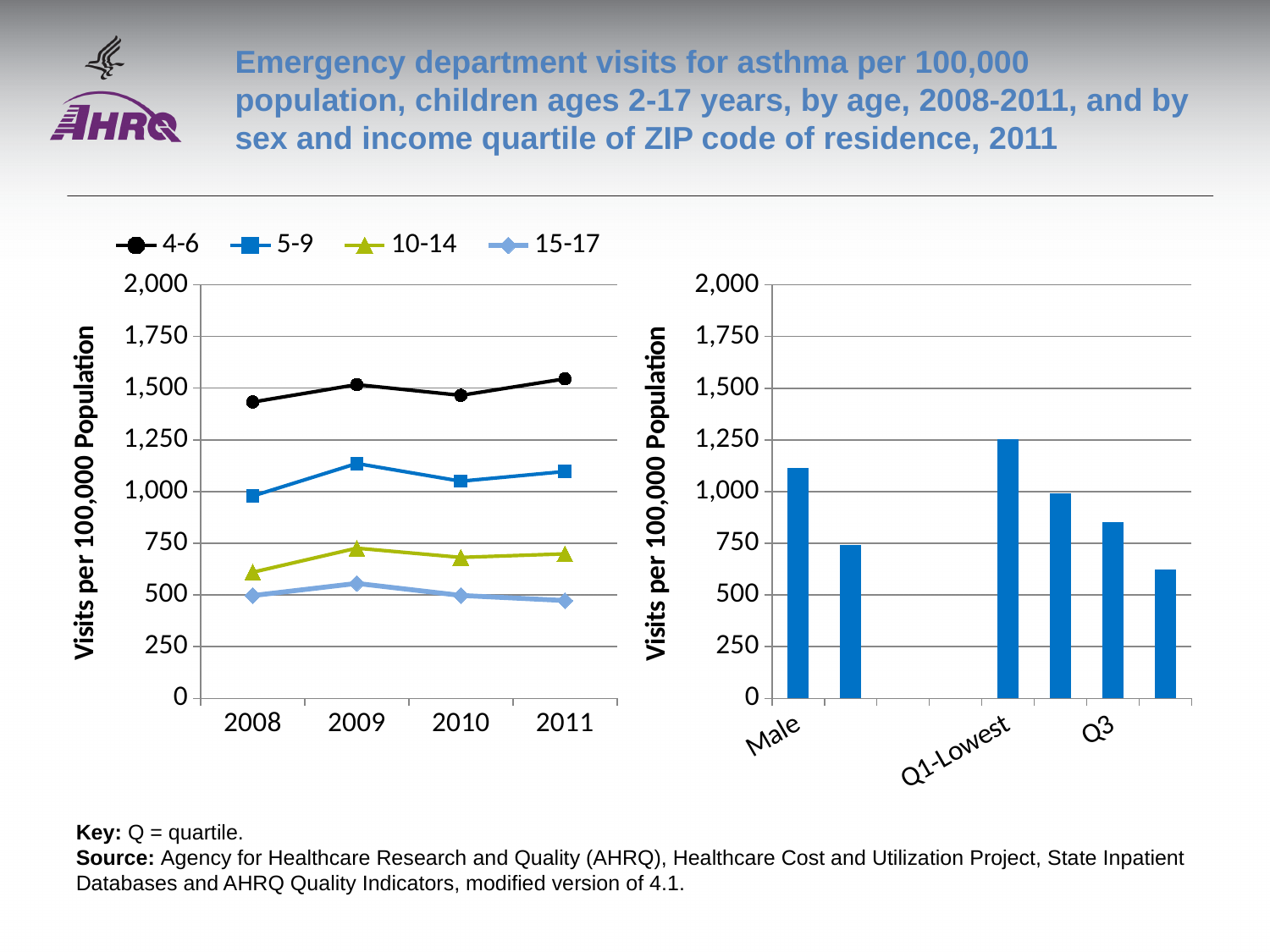

# Emergency department visits for asthma per 100,000 population, children ages 2-17 years, by age, 2008-2011, and by sex and income quartile of ZIP code of residence, 2011

### Chart

| Category | 4-6 | 5-9 | 10-14 | 15-17 |
|---|---|---|---|---|
| 2008 | 1432.9 | 978.4 | 609.7 | 496.8 |
| 2009 | 1517.0 | 1135.6 | 726.2 | 555.9 |
| 2010 | 1465.2 | 1050.1 | 681.4 | 497.7 |
| 2011 | 1545.0 | 1096.9 | 698.7 | 472.9 |

### Chart

| Category | Column3 |
|---|---|
| Male | 1112.8 |
| Female  | 743.6 |
|  | None |
|  | None |
| Q1-Lowest | 1254.5 |
| Q2 | 990.6 |
| Q3 | 851.0 |
| Q4-Highest | 621.2 |
Key: Q = quartile.
Source: Agency for Healthcare Research and Quality (AHRQ), Healthcare Cost and Utilization Project, State Inpatient Databases and AHRQ Quality Indicators, modified version of 4.1.